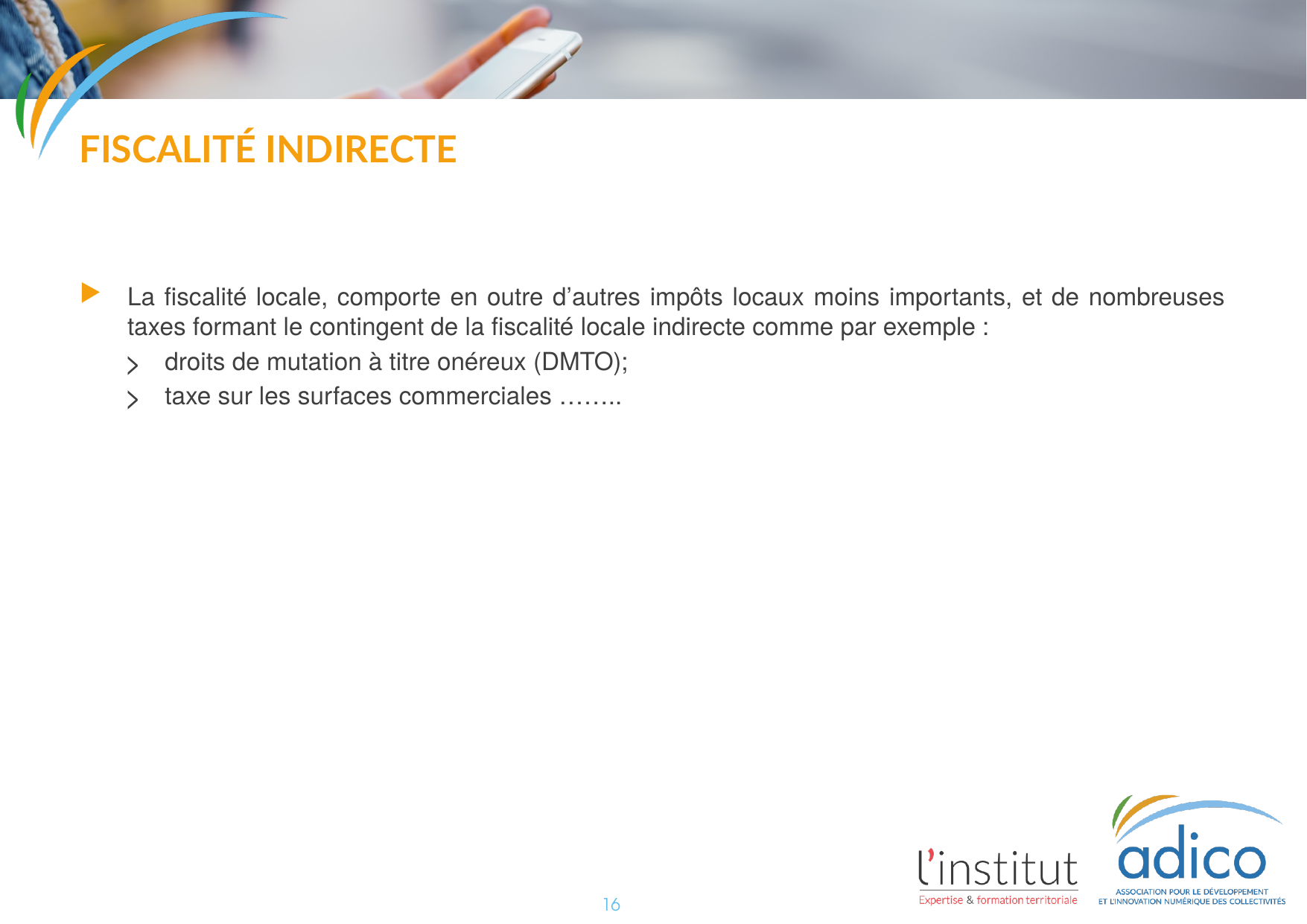

# Fiscalité indirecte
La fiscalité locale, comporte en outre d’autres impôts locaux moins importants, et de nombreuses taxes formant le contingent de la fiscalité locale indirecte comme par exemple :
droits de mutation à titre onéreux (DMTO);
taxe sur les surfaces commerciales ……..